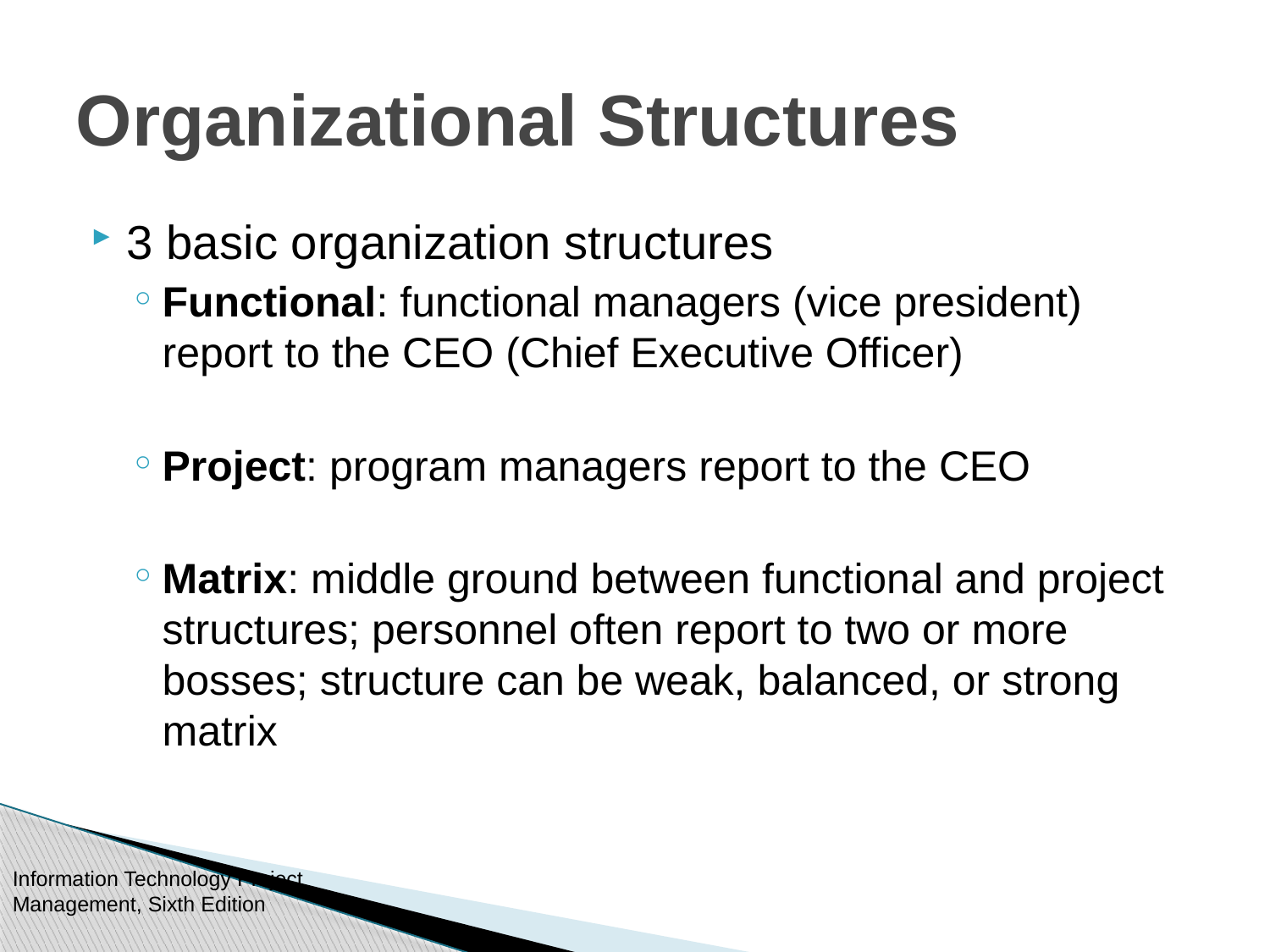

# Organizational Structures
3 basic organization structures
Functional: functional managers (vice president) report to the CEO (Chief Executive Officer)

Project: program managers report to the CEO

Matrix: middle ground between functional and project structures; personnel often report to two or more bosses; structure can be weak, balanced, or strong matrix
Information Technology Project Management, Sixth Edition